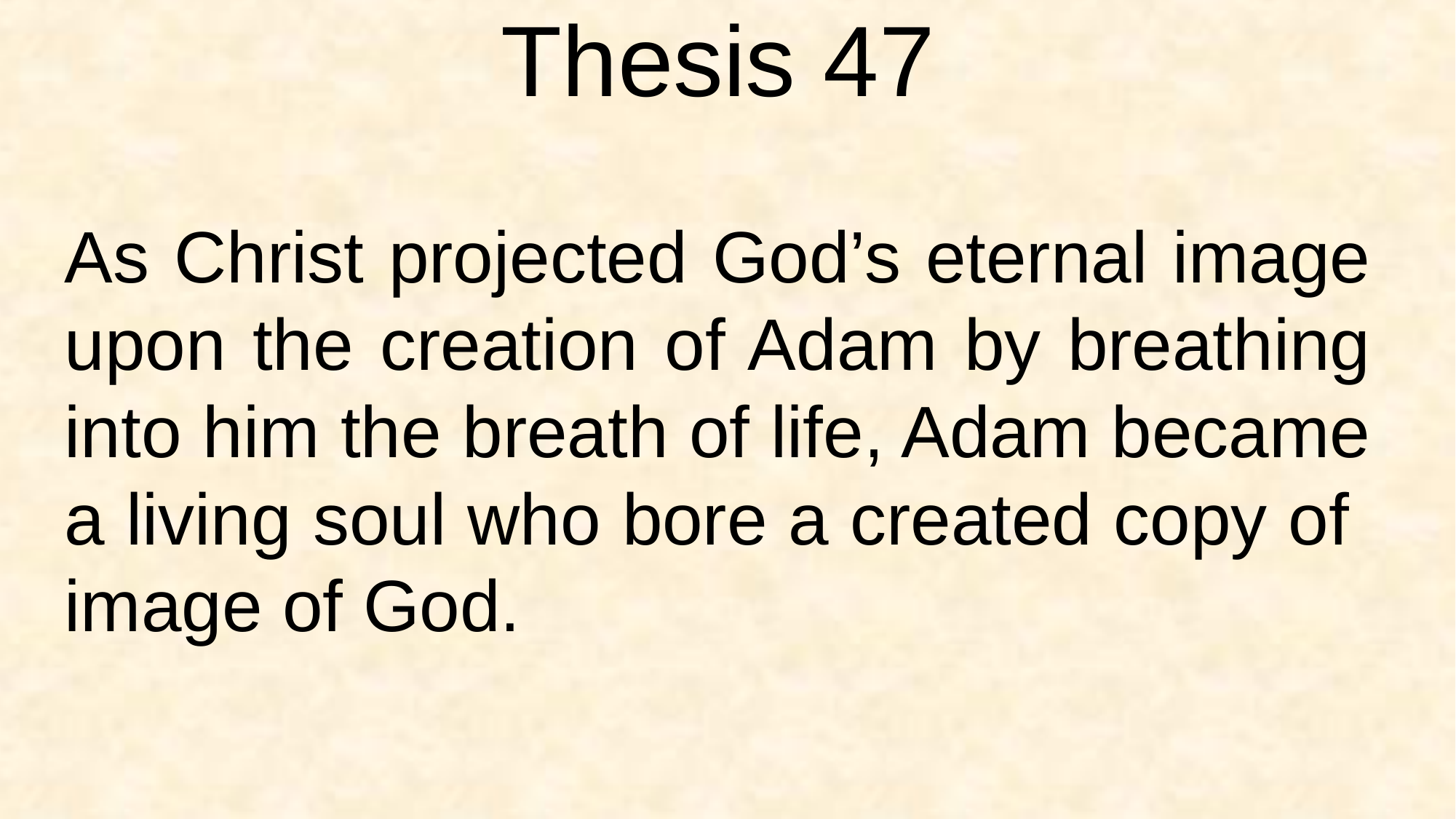

Thesis 47

As Christ projected God’s eternal image upon the creation of Adam by breathing into him the breath of life, Adam became a living soul who bore a created copy of  image of God.